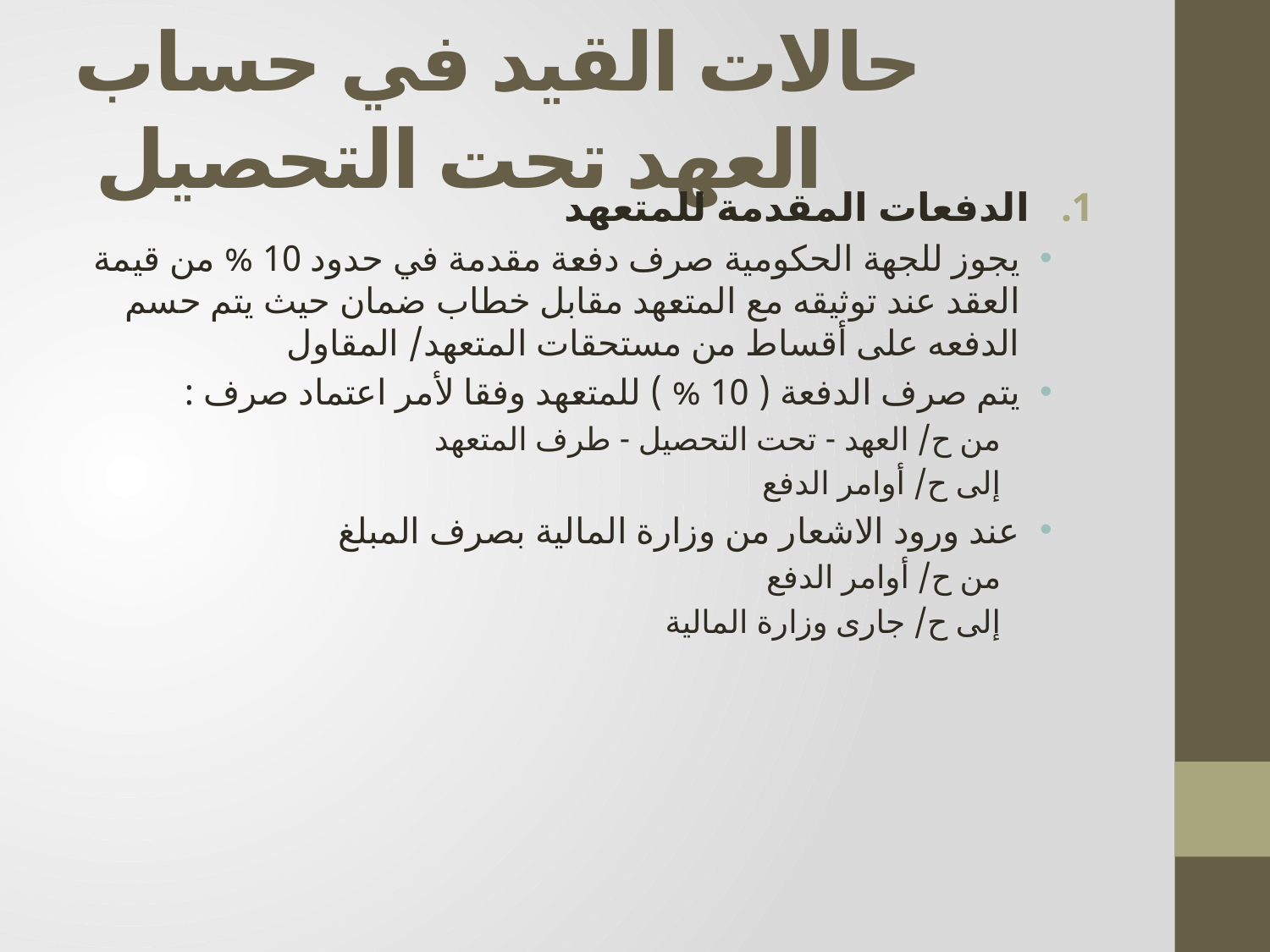

# حالات القيد في حساب العهد تحت التحصيل
الدفعات المقدمة للمتعهد
يجوز للجهة الحكومية صرف دفعة مقدمة في حدود 10 % من قيمة العقد عند توثيقه مع المتعهد مقابل خطاب ضمان حيث يتم حسم الدفعه على أقساط من مستحقات المتعهد/ المقاول
يتم صرف الدفعة ( 10 % ) للمتعهد وفقا لأمر اعتماد صرف :
من ح/ العهد - تحت التحصيل - طرف المتعهد
إلى ح/ أوامر الدفع
عند ورود الاشعار من وزارة المالية بصرف المبلغ
من ح/ أوامر الدفع
إلى ح/ جارى وزارة المالية